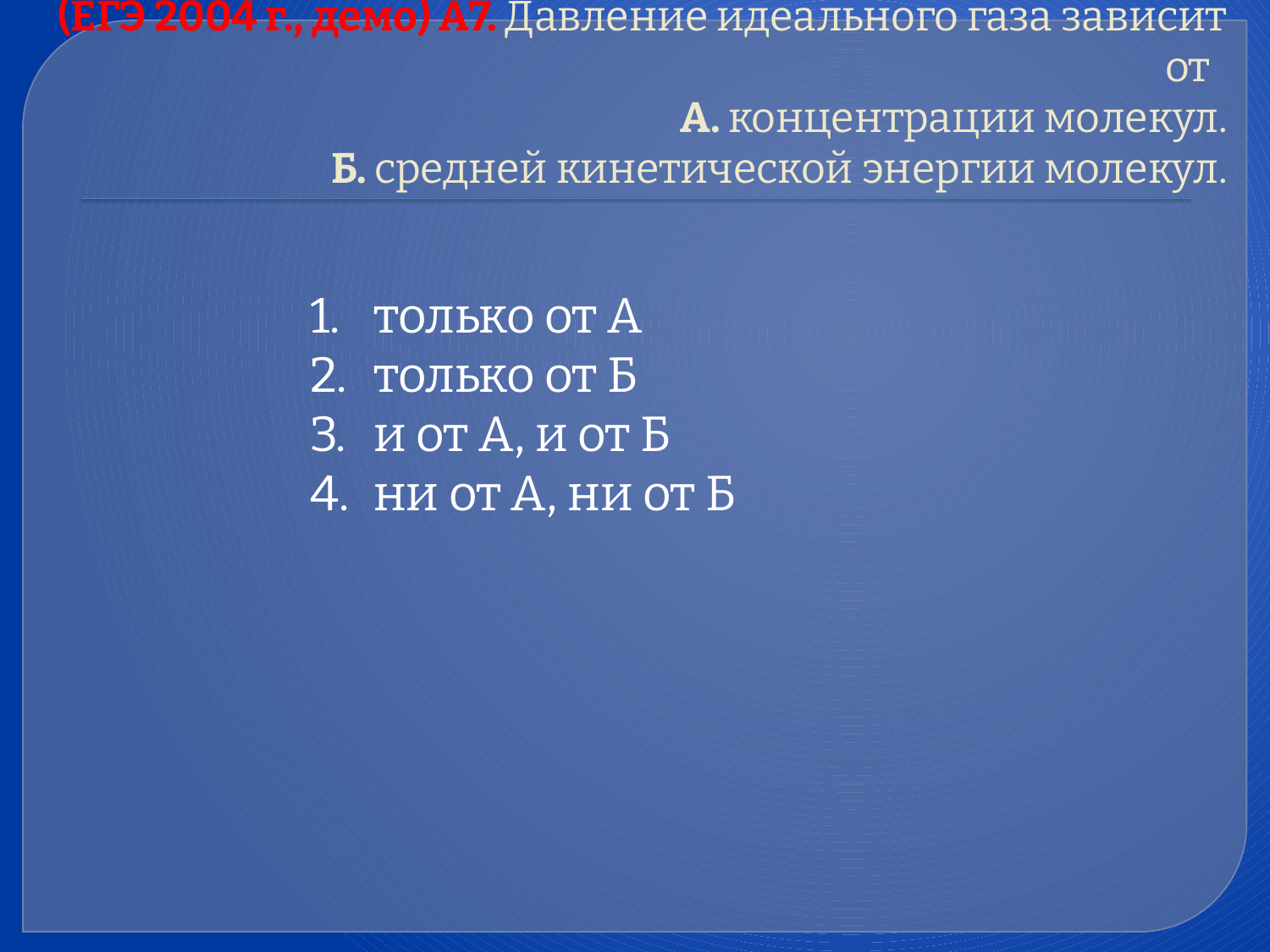

# (ЕГЭ 2004 г., демо) А7. Давление идеального газа зависит от А. концентрации молекул. Б. средней кинетической энергии молекул.
только от А
только от Б
и от А, и от Б
ни от А, ни от Б